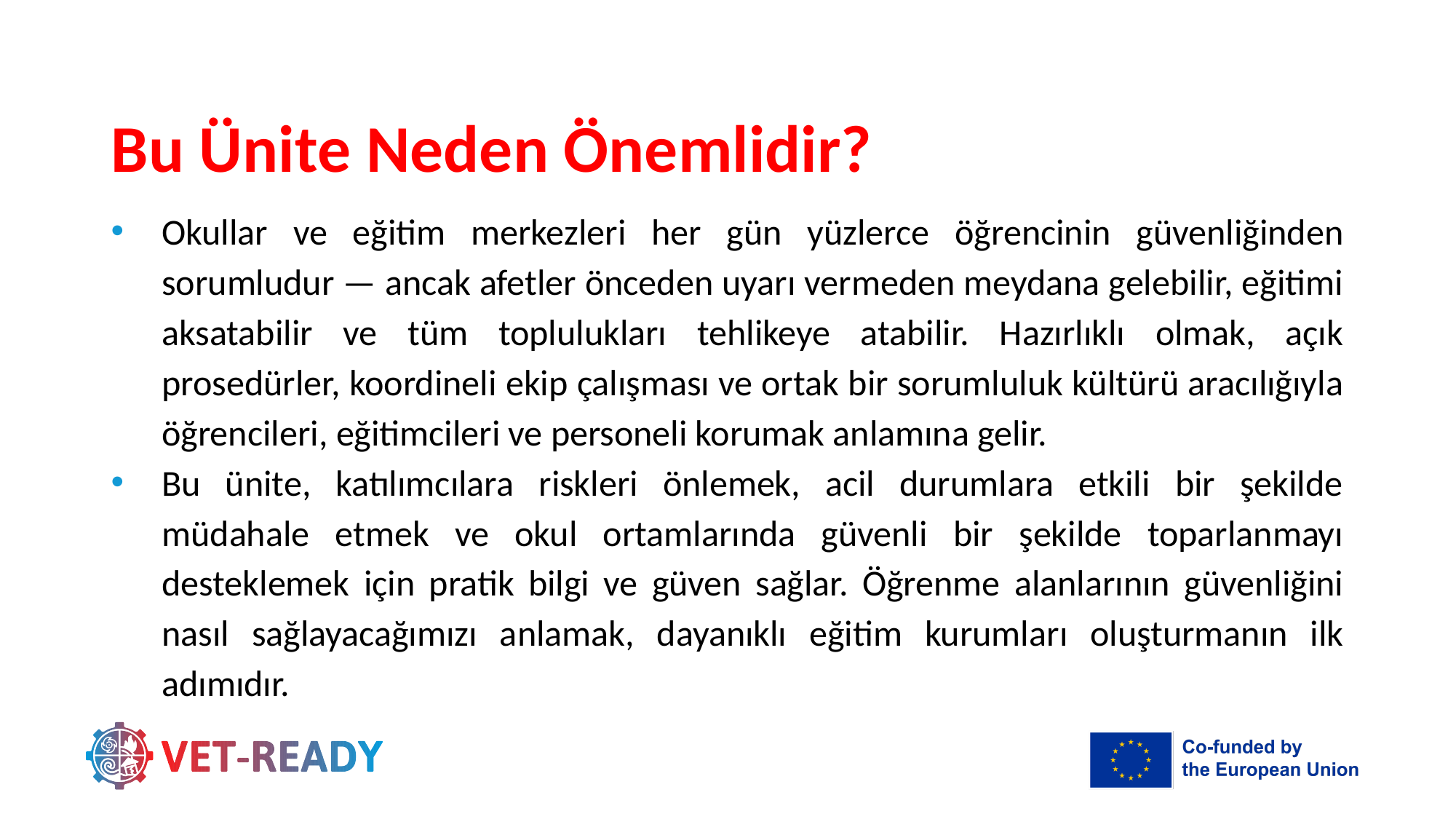

# Bu Ünite Neden Önemlidir?
Okullar ve eğitim merkezleri her gün yüzlerce öğrencinin güvenliğinden sorumludur — ancak afetler önceden uyarı vermeden meydana gelebilir, eğitimi aksatabilir ve tüm toplulukları tehlikeye atabilir. Hazırlıklı olmak, açık prosedürler, koordineli ekip çalışması ve ortak bir sorumluluk kültürü aracılığıyla öğrencileri, eğitimcileri ve personeli korumak anlamına gelir.
Bu ünite, katılımcılara riskleri önlemek, acil durumlara etkili bir şekilde müdahale etmek ve okul ortamlarında güvenli bir şekilde toparlanmayı desteklemek için pratik bilgi ve güven sağlar. Öğrenme alanlarının güvenliğini nasıl sağlayacağımızı anlamak, dayanıklı eğitim kurumları oluşturmanın ilk adımıdır.